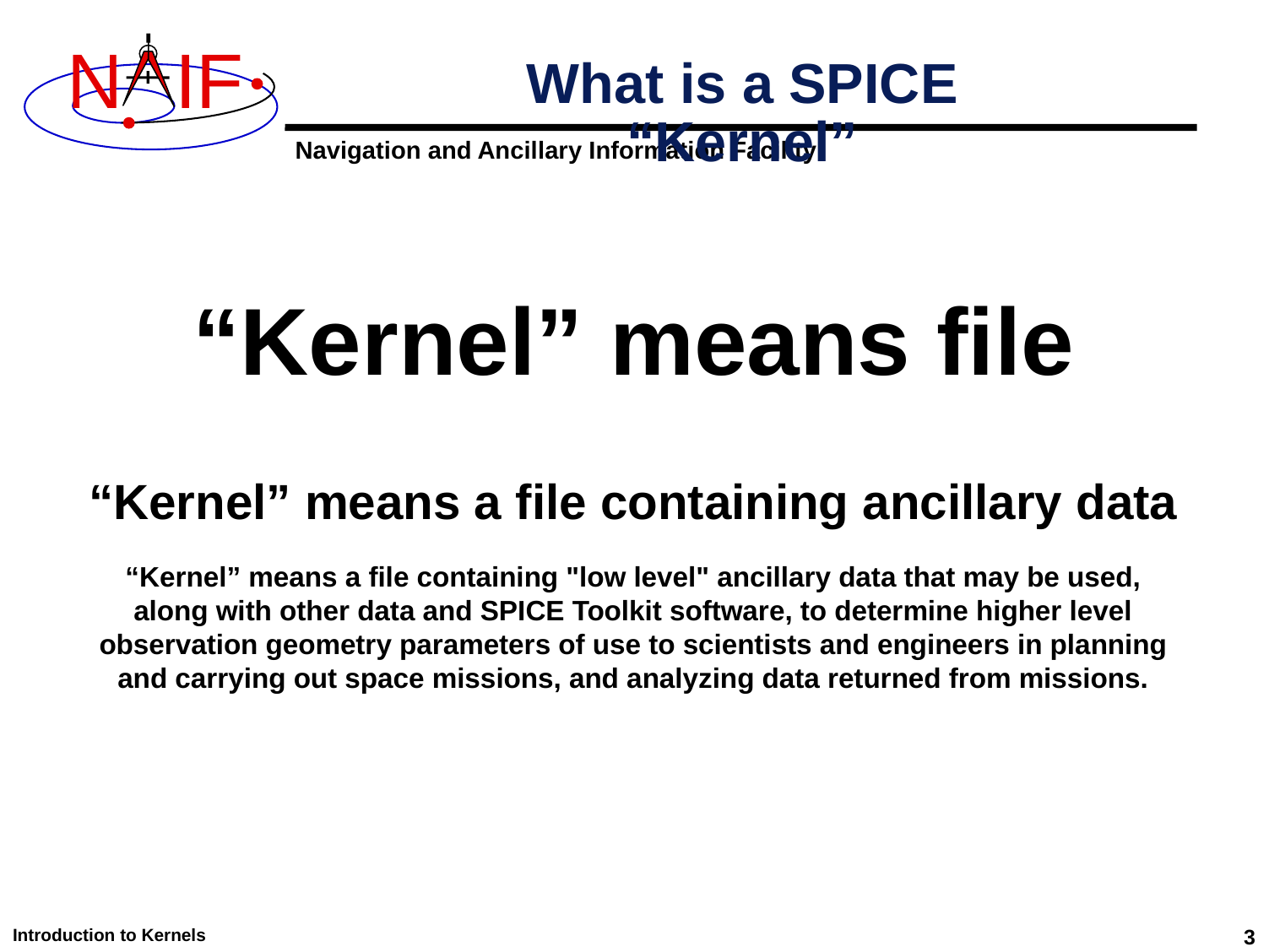

# What is a SPICE “Kernel”
“Kernel” means file

“Kernel” means a file containing ancillary data

“Kernel” means a file containing "low level" ancillary data that may be used, along with other data and SPICE Toolkit software, to determine higher level observation geometry parameters of use to scientists and engineers in planning and carrying out space missions, and analyzing data returned from missions.

Introduction to Kernels
3